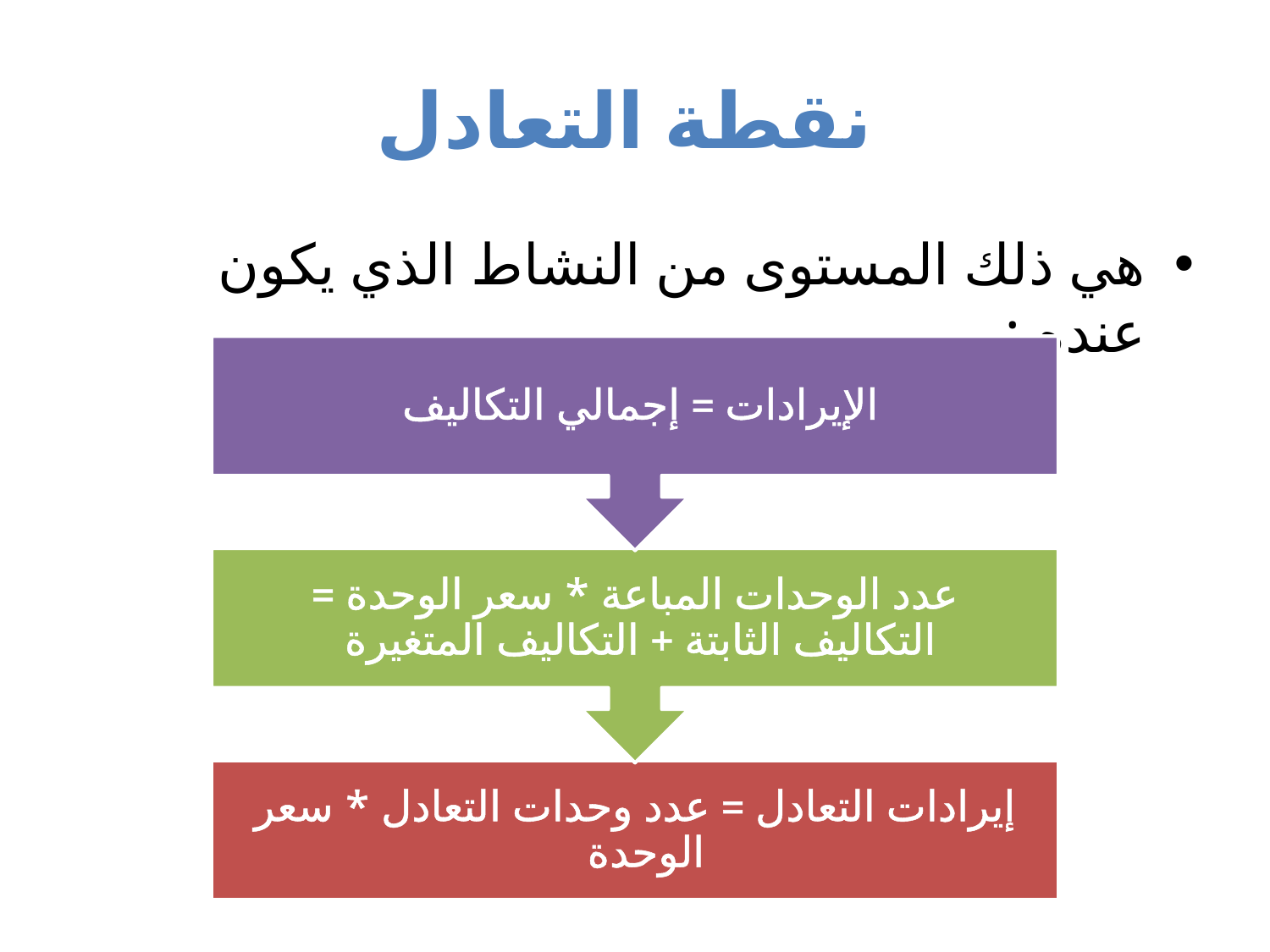

# نقطة التعادل
هي ذلك المستوى من النشاط الذي يكون عنده :
إيرادات التعادل = عدد وحدات التعادل * سعر الوحدة
عدد الوحدات المباعة * سعر الوحدة = التكاليف الثابتة + التكاليف المتغيرة
الإيرادات = إجمالي التكاليف